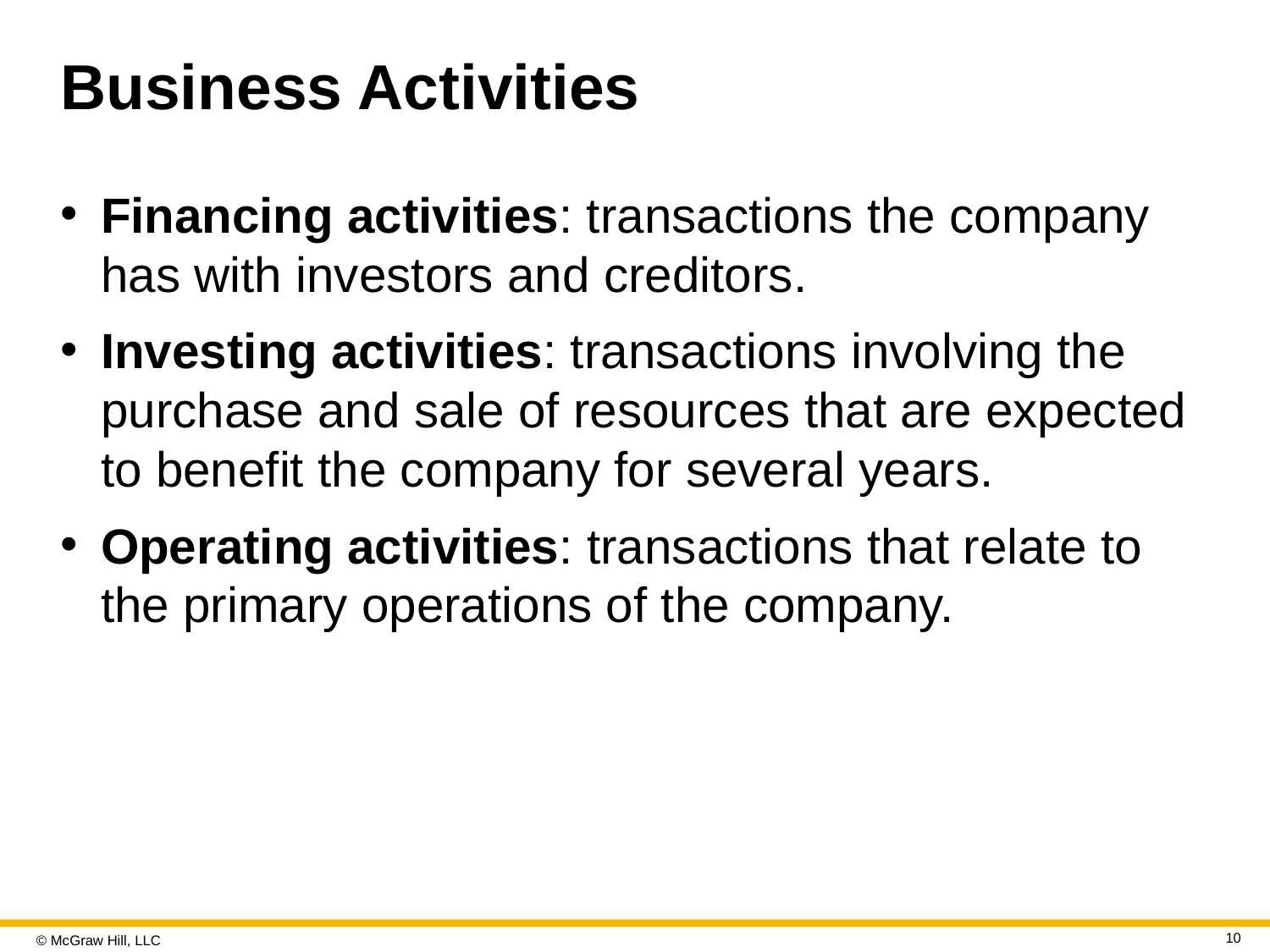

# Business Activities
Financing activities: transactions the company has with investors and creditors.
Investing activities: transactions involving the purchase and sale of resources that are expected to benefit the company for several years.
Operating activities: transactions that relate to the primary operations of the company.
10